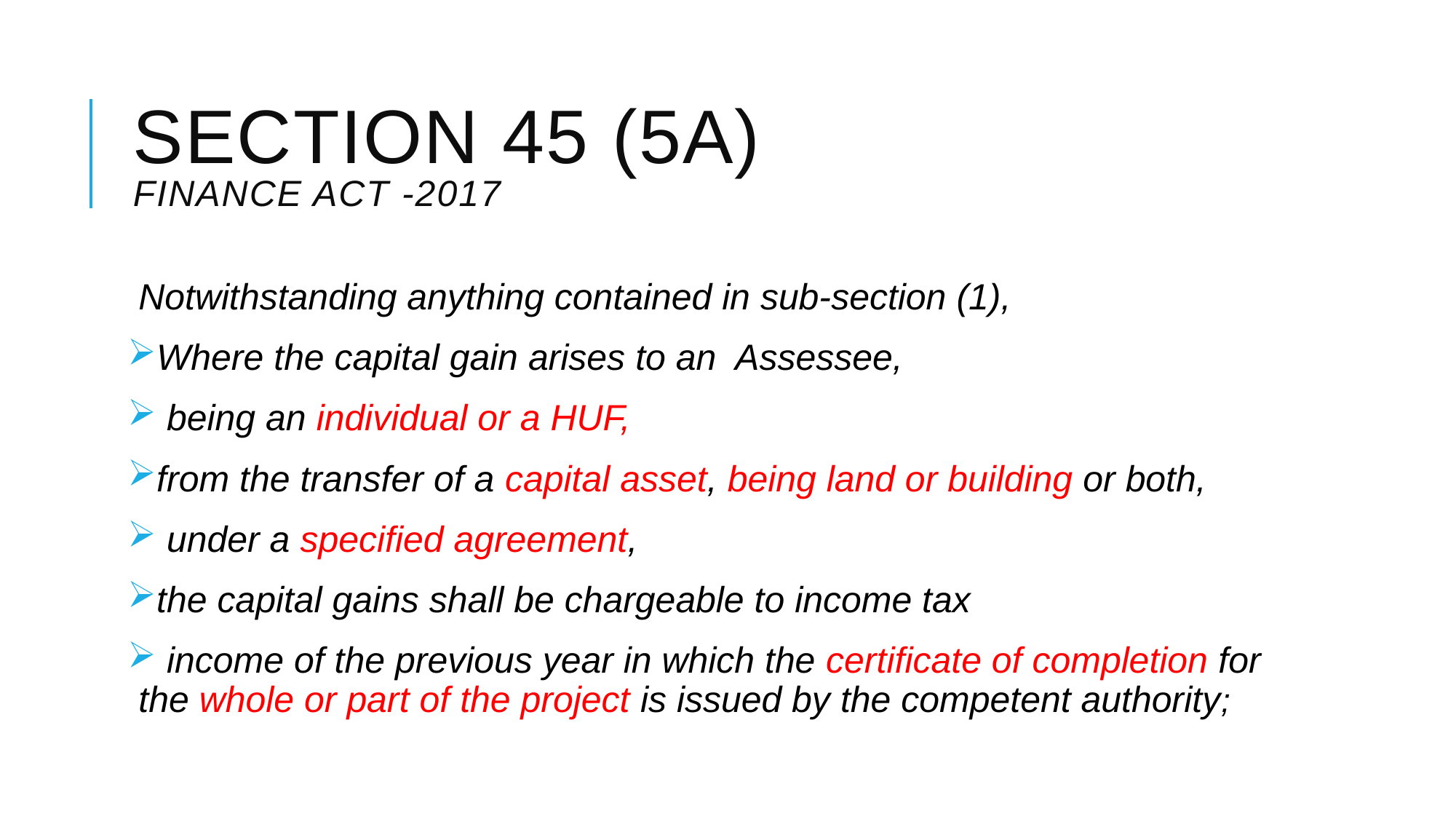

# Section 45 (5A) finance act -2017
Notwithstanding anything contained in sub-section (1),
Where the capital gain arises to an  Assessee,
 being an individual or a HUF,
from the transfer of a capital asset, being land or building or both,
 under a specified agreement,
the capital gains shall be chargeable to income tax
 income of the previous year in which the certificate of completion for the whole or part of the project is issued by the competent authority;